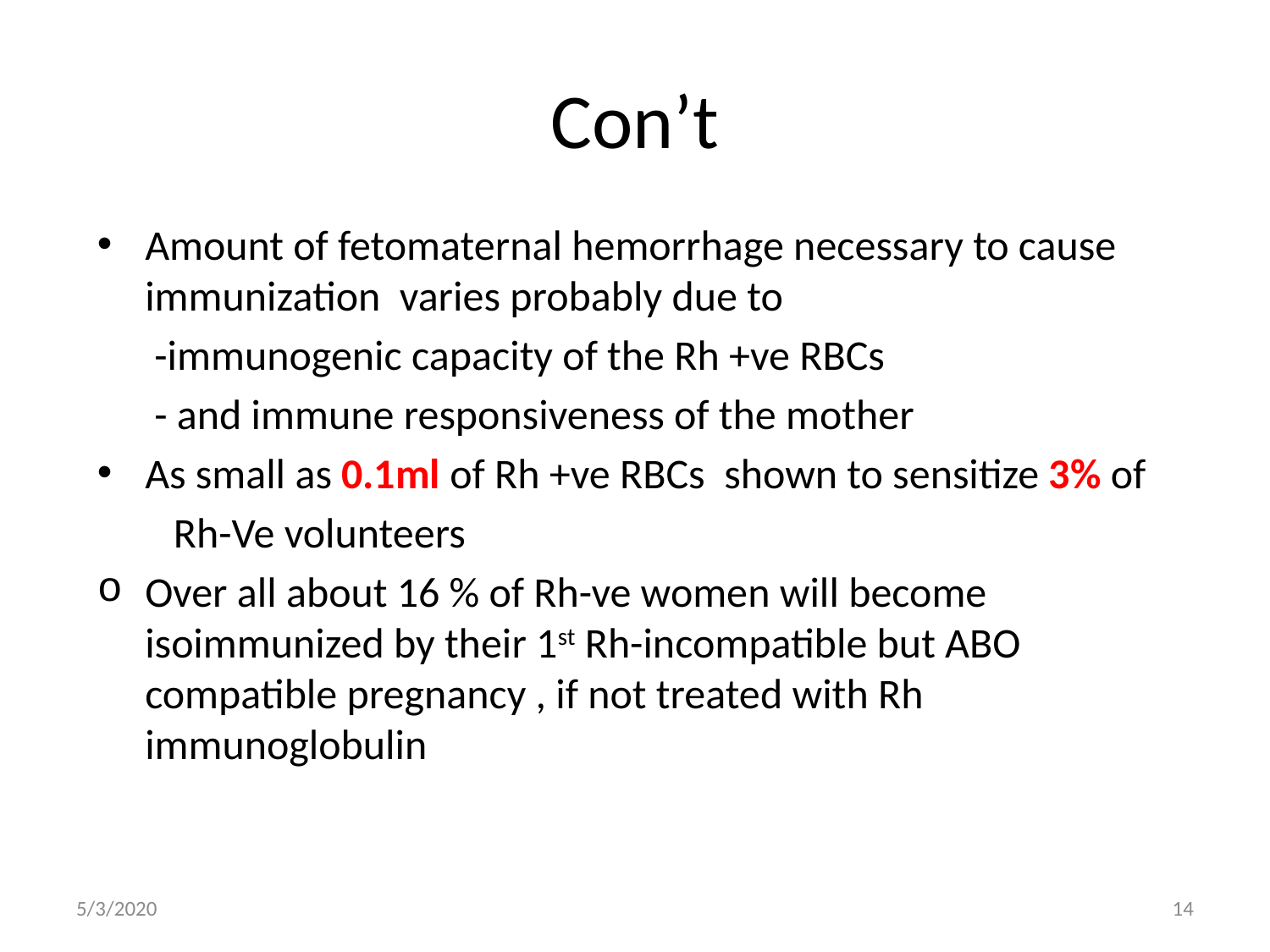

# Con’t
Amount of fetomaternal hemorrhage necessary to cause immunization  varies probably due to
      -immunogenic capacity of the Rh +ve RBCs
      - and immune responsiveness of the mother
As small as 0.1ml of Rh +ve RBCs  shown to sensitize 3% of
        Rh-Ve volunteers
Over all about 16 % of Rh-ve women will become isoimmunized by their 1st Rh-incompatible but ABO compatible pregnancy , if not treated with Rh immunoglobulin

5/3/2020
14